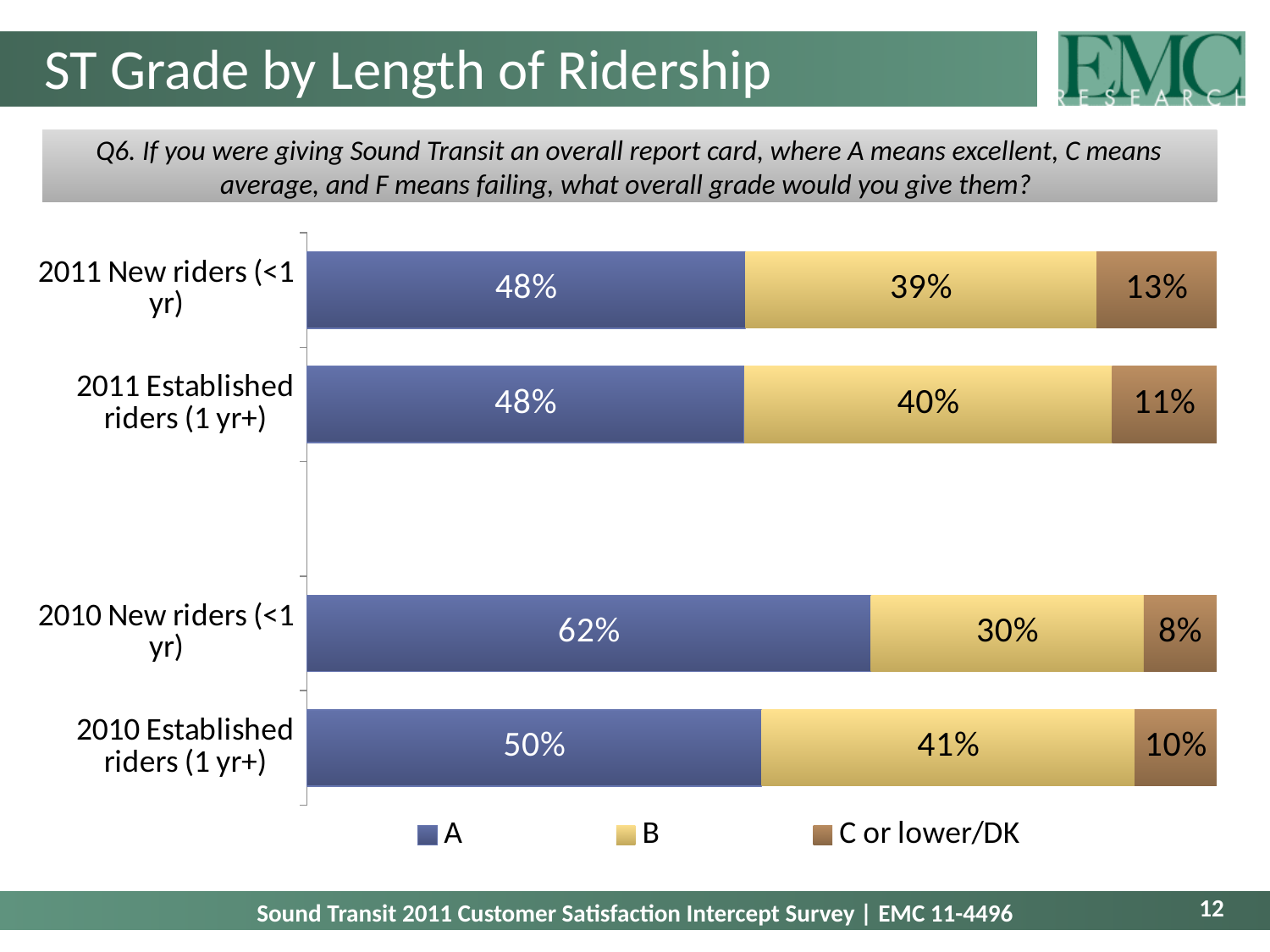

# ST Grade by Length of Ridership
Q6. If you were giving Sound Transit an overall report card, where A means excellent, C means average, and F means failing, what overall grade would you give them?

### Chart

| Category | A | B | C or lower/DK |
|---|---|---|---|
| 2011 New riders (<1 yr) | 0.4819804493403875 | 0.3859777060646193 | 0.1320418445949921 |
| 2011 Established riders (1 yr+) | 0.4809075508827357 | 0.40425110213474647 | 0.11484134698251311 |
|  | None | None | None |
| 2010 New riders (<1 yr) | 0.62 | 0.3 | 0.08 |
| 2010 Established riders (1 yr+) | 0.5 | 0.41 | 0.1 |